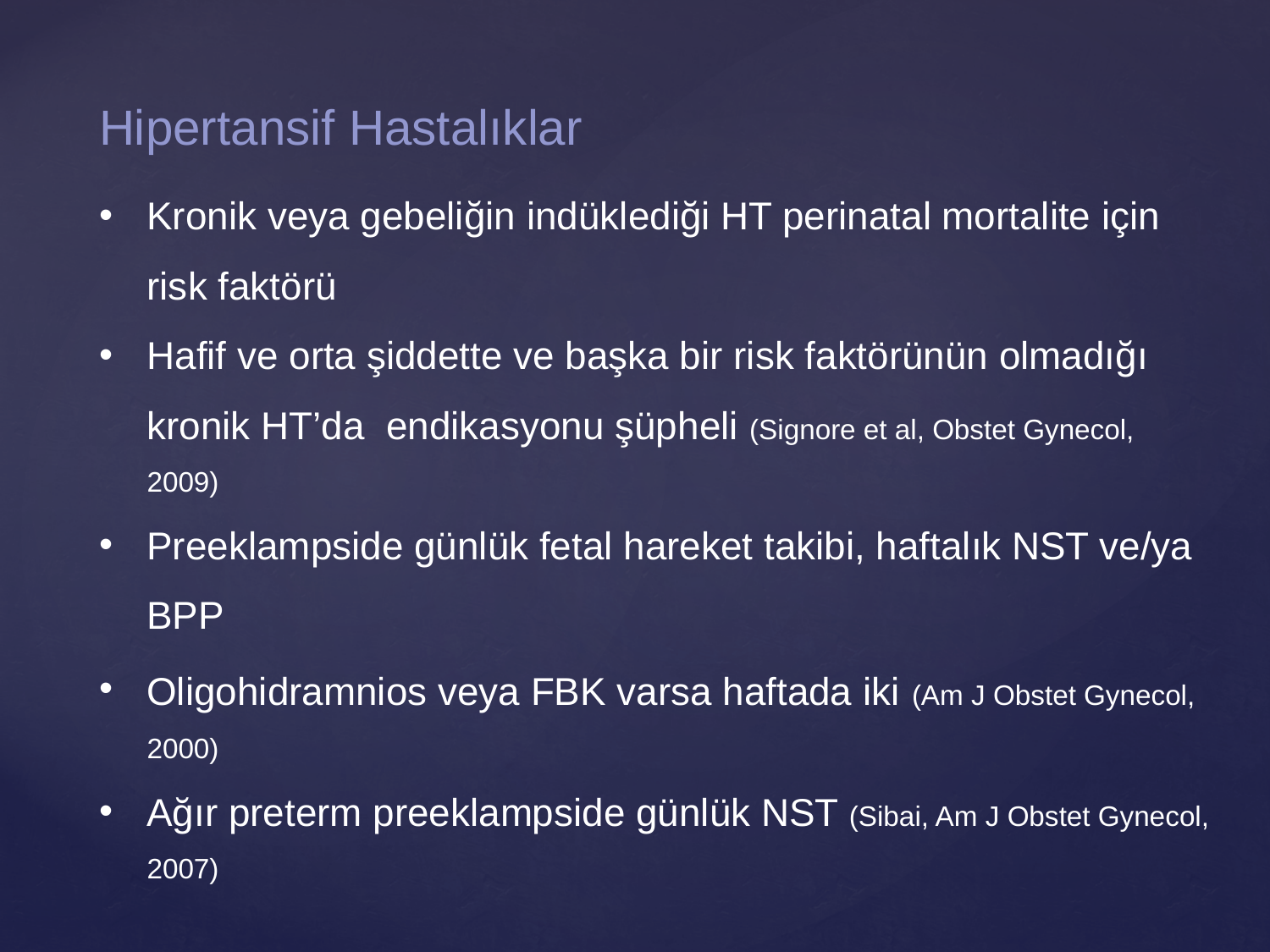

Hipertansif Hastalıklar
Kronik veya gebeliğin indüklediği HT perinatal mortalite için risk faktörü
Hafif ve orta şiddette ve başka bir risk faktörünün olmadığı kronik HT’da  endikasyonu şüpheli (Signore et al, Obstet Gynecol, 2009)
Preeklampside günlük fetal hareket takibi, haftalık NST ve/ya BPP
Oligohidramnios veya FBK varsa haftada iki (Am J Obstet Gynecol, 2000)
Ağır preterm preeklampside günlük NST (Sibai, Am J Obstet Gynecol, 2007)